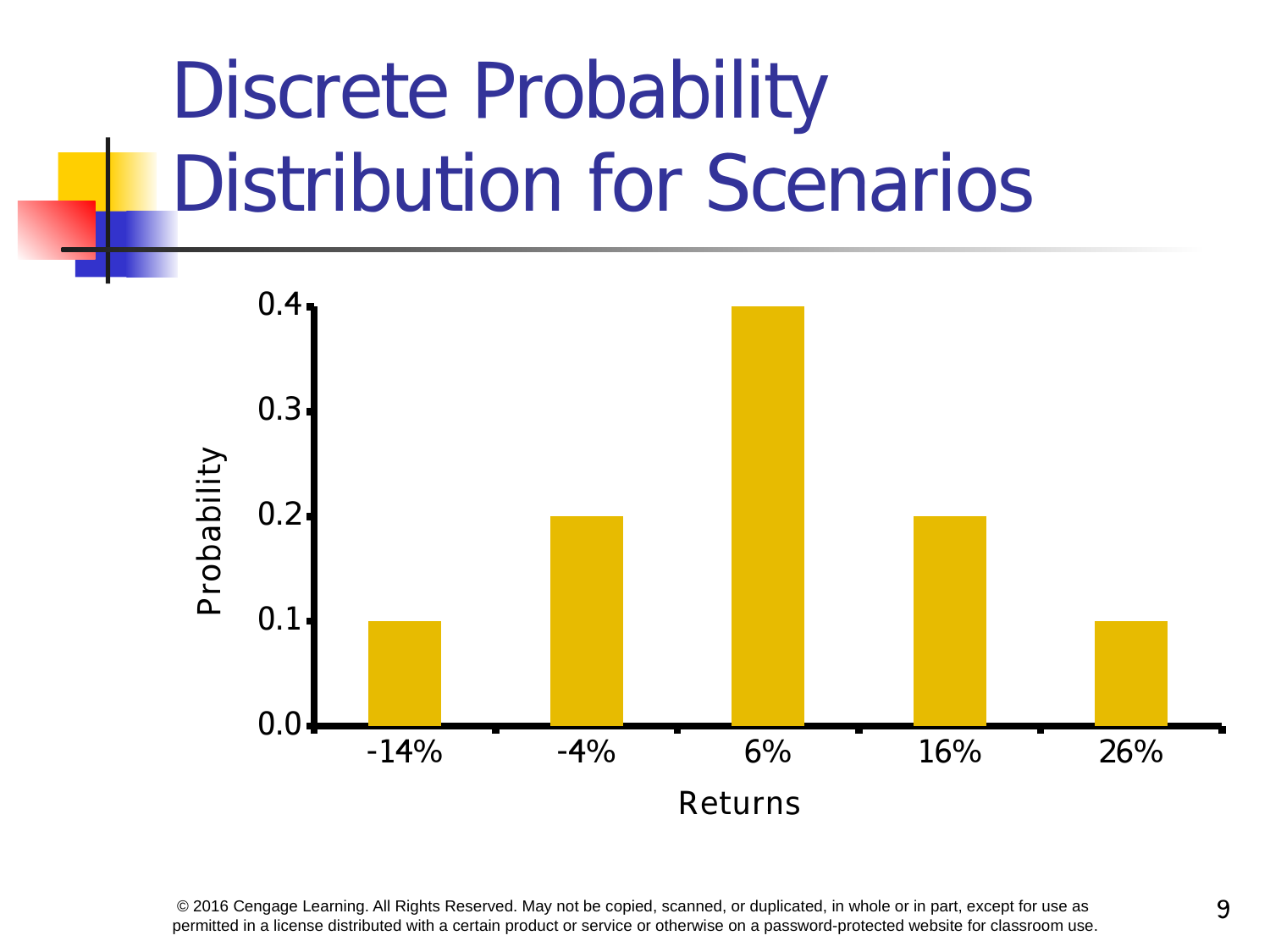

# Discrete Probability Distribution for Scenarios

### Chart

| Category | Series 1 |
|---|---|
| -0.14000000000000001 | 0.1 |
| -4.0000000000000008E-2 | 0.2 |
| 6.0000000000000012E-2 | 0.4 |
| 0.16000000000000003 | 0.2 |
| 0.26 | 0.1 |
9